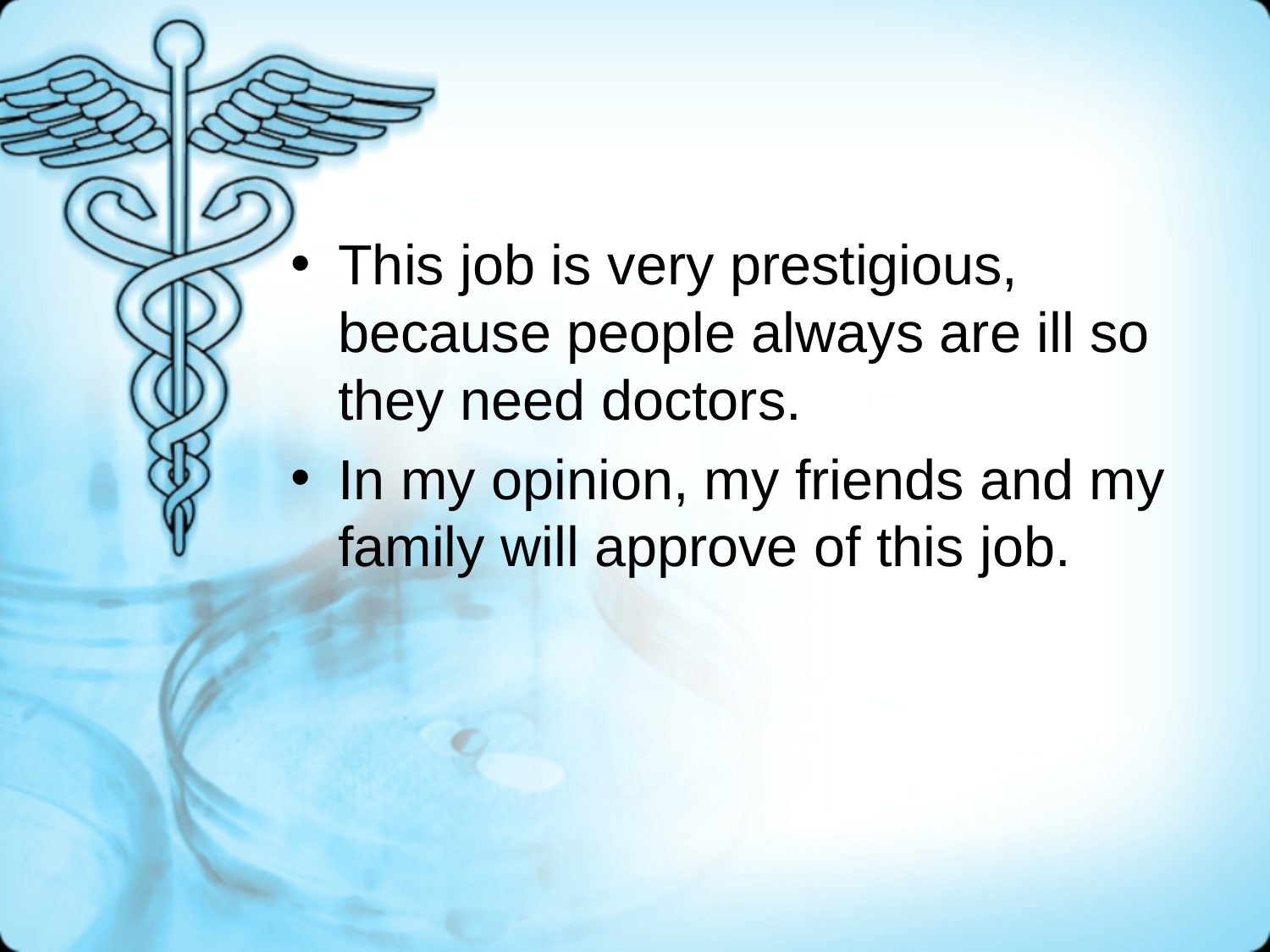

#
This job is very prestigious, because people always are ill so they need doctors.
In my opinion, my friends and my family will approve of this job.